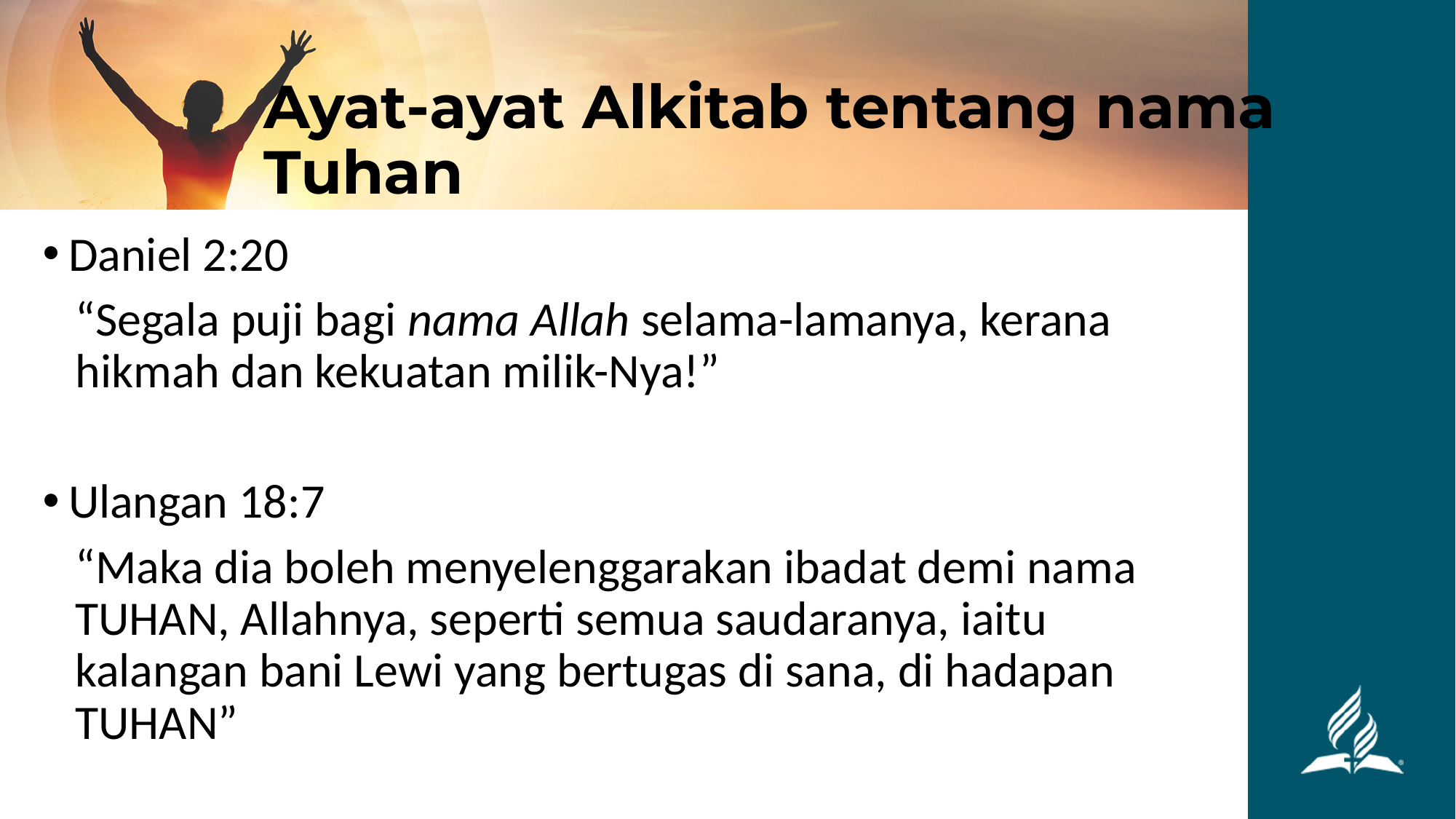

# Ayat-ayat Alkitab tentang nama Tuhan
Daniel 2:20
“Segala puji bagi nama Allah selama-lamanya, kerana hikmah dan kekuatan milik-Nya!”

Ulangan 18:7
“Maka dia boleh menyelenggarakan ibadat demi nama TUHAN, Allahnya, seperti semua saudaranya, iaitu kalangan bani Lewi yang bertugas di sana, di hadapan TUHAN”